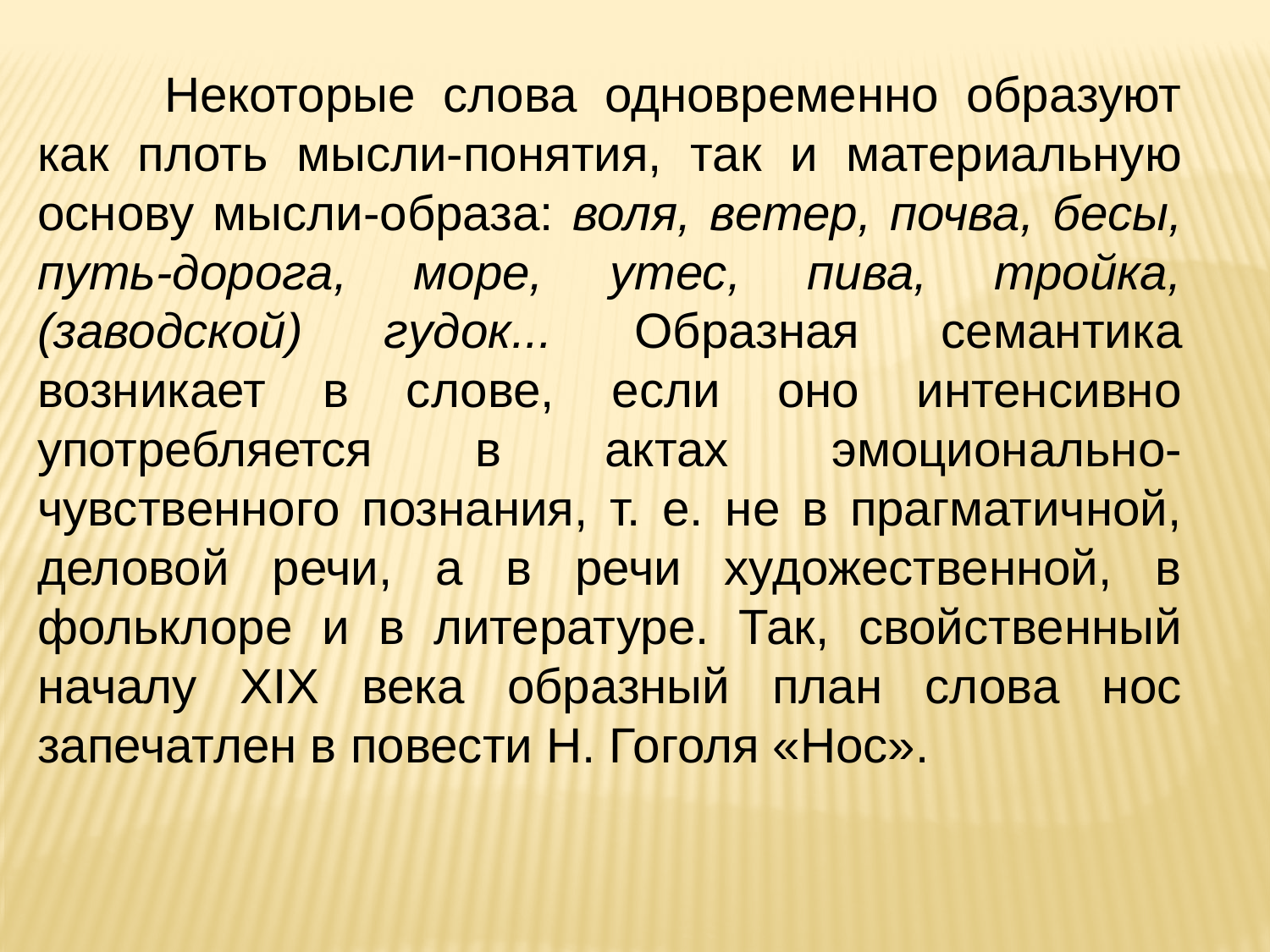

Некоторые слова одновременно образуют как плоть мысли-понятия, так и материальную основу мысли-образа: воля, ветер, почва, бесы, путь-дорога, море, утес, пива, тройка, (заводской) гудок... Образная семантика возникает в слове, если оно интенсивно употребляется в актах эмоционально-чувственного познания, т. е. не в прагматичной, деловой речи, а в речи художественной, в фольклоре и в литературе. Так, свойственный началу XIX века образный план слова нос запечатлен в повести Н. Гоголя «Нос».